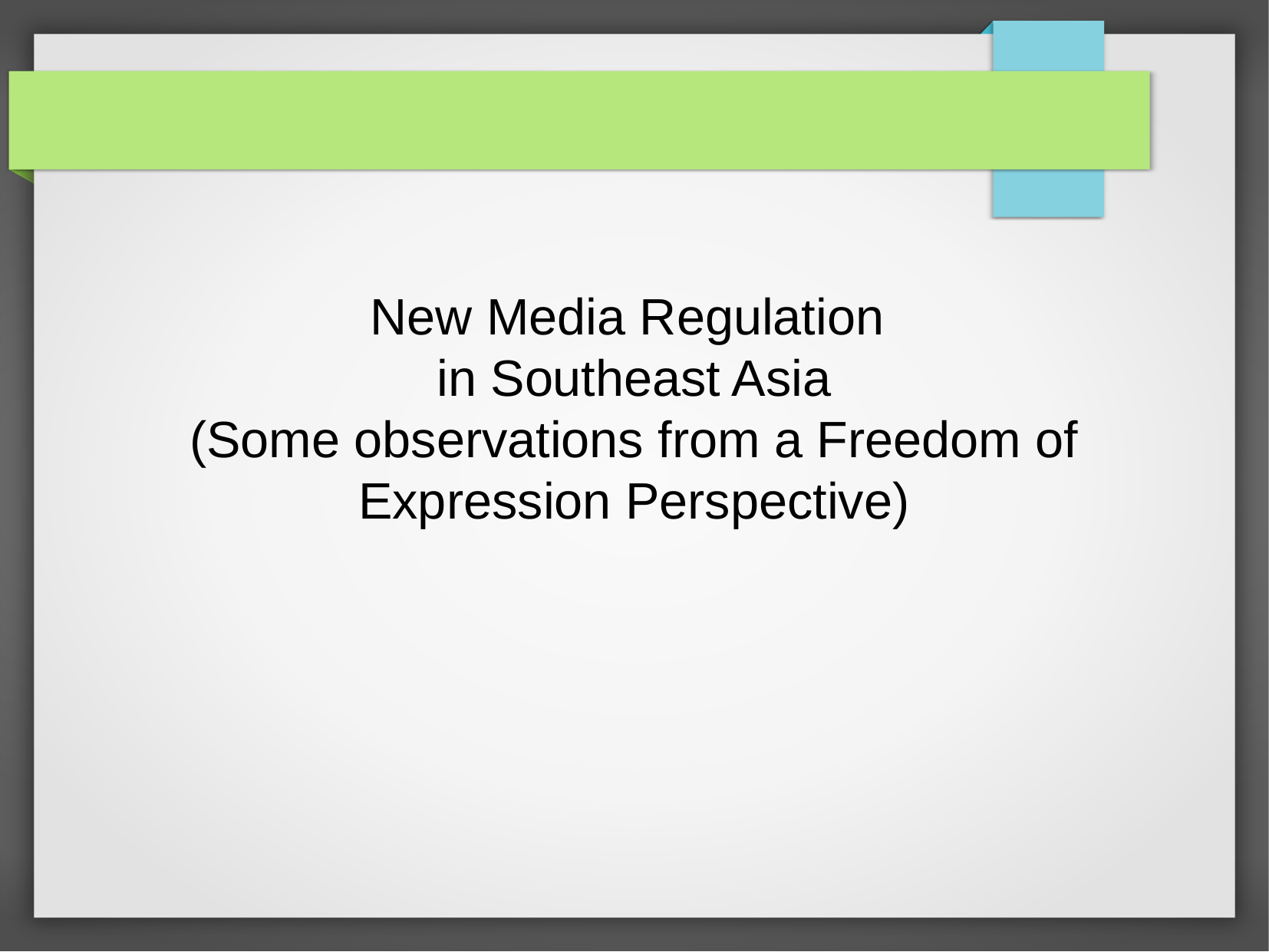

New Media Regulation
in Southeast Asia
(Some observations from a Freedom of Expression Perspective)